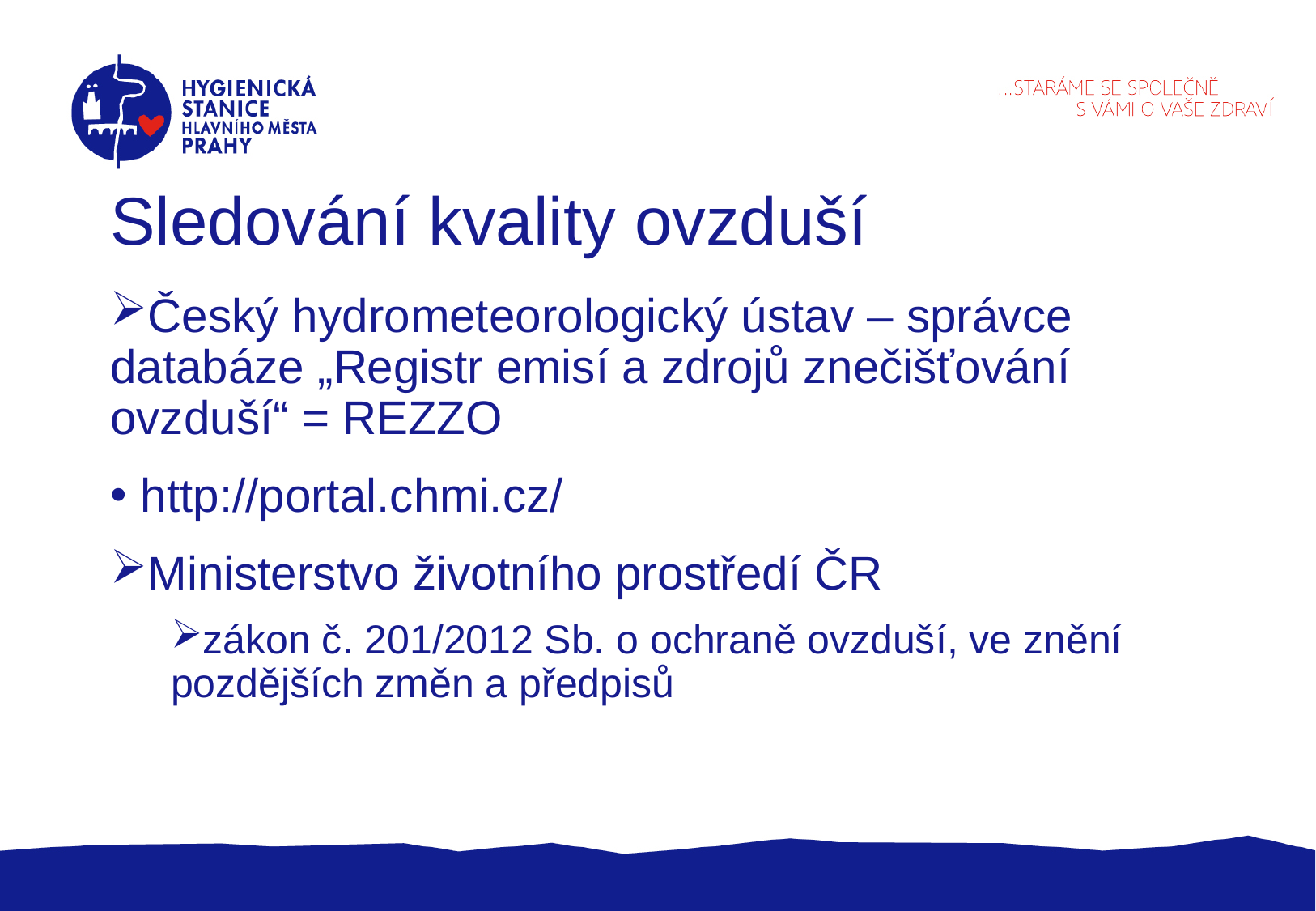

# Sledování kvality ovzduší
Český hydrometeorologický ústav – správce databáze „Registr emisí a zdrojů znečišťování ovzduší“ = REZZO
http://portal.chmi.cz/
Ministerstvo životního prostředí ČR
zákon č. 201/2012 Sb. o ochraně ovzduší, ve znění pozdějších změn a předpisů